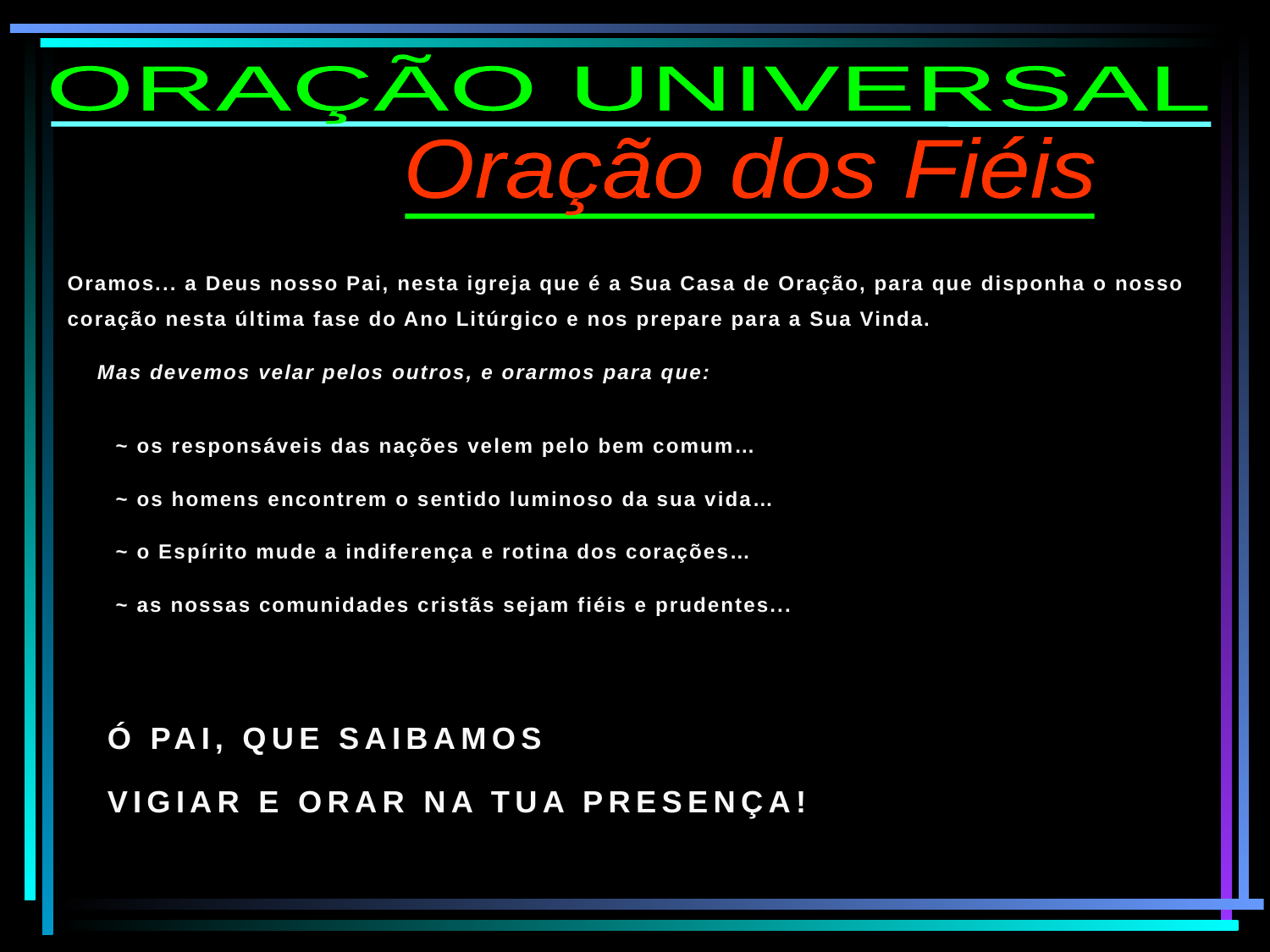

ORAÇÃO UNIVERSAL

Oração dos Fiéis

Oramos... a Deus nosso Pai, nesta igreja que é a Sua Casa de Oração, para que disponha o nosso coração nesta última fase do Ano Litúrgico e nos prepare para a Sua Vinda.
    Mas devemos velar pelos outros, e orarmos para que:
  ~ os responsáveis das nações velem pelo bem comum…
  ~ os homens encontrem o sentido luminoso da sua vida…
  ~ o Espírito mude a indiferença e rotina dos corações…
  ~ as nossas comunidades cristãs sejam fiéis e prudentes...
Ó Pai, que saibamos
vigiar e orar na Tua presença!